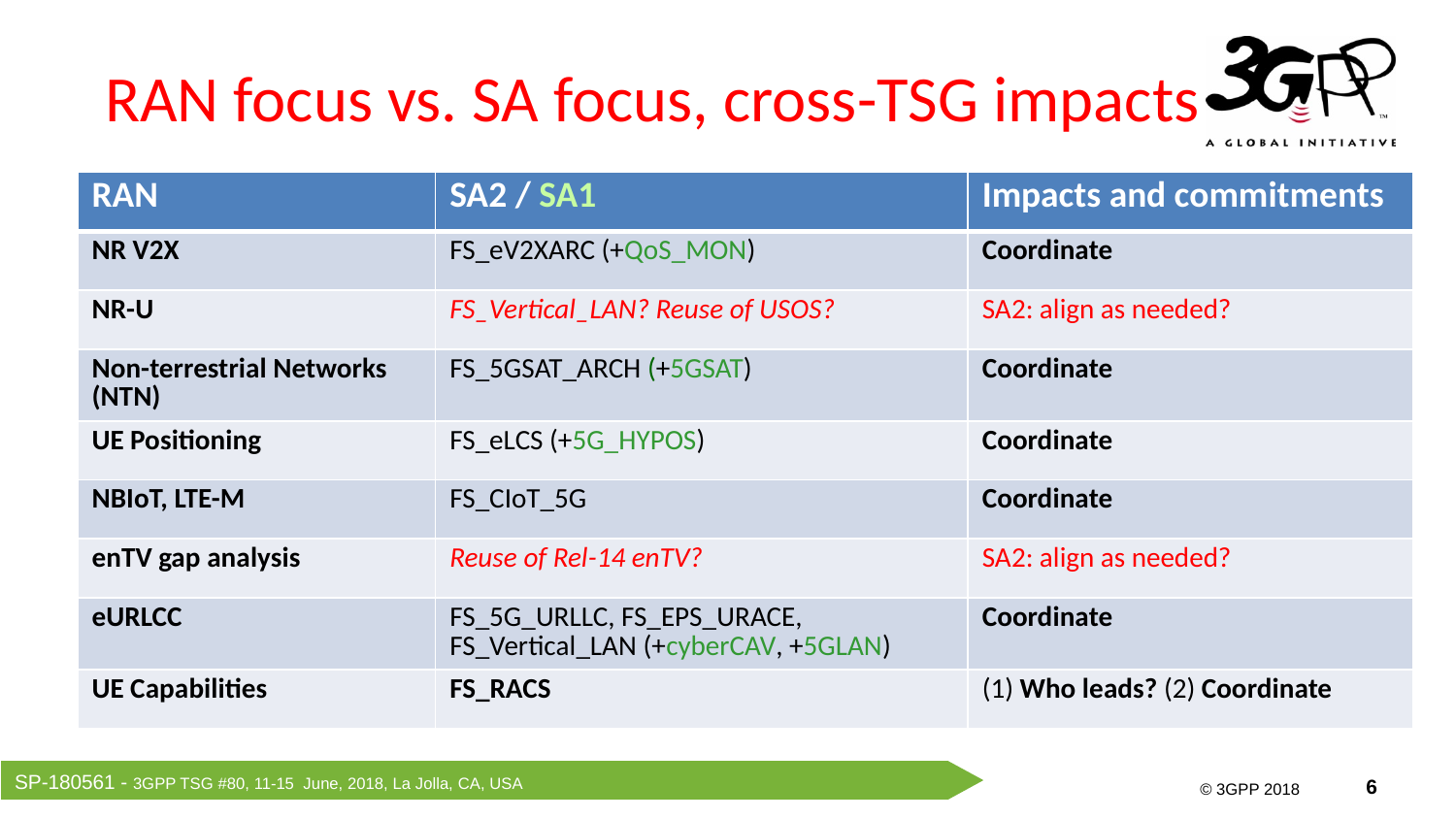

# RAN focus vs. SA focus, cross-TSG impacts
| RAN | SA2 / SA1 | Impacts and commitments |
| --- | --- | --- |
| NR V2X | FS\_eV2XARC (+QoS\_MON) | Coordinate |
| NR-U | FS\_Vertical\_LAN? Reuse of USOS? | SA2: align as needed? |
| Non-terrestrial Networks (NTN) | FS\_5GSAT\_ARCH (+5GSAT) | Coordinate |
| UE Positioning | FS\_eLCS (+5G\_HYPOS) | Coordinate |
| NBIoT, LTE-M | FS\_CIoT\_5G | Coordinate |
| enTV gap analysis | Reuse of Rel-14 enTV? | SA2: align as needed? |
| eURLCC | FS\_5G\_URLLC, FS\_EPS\_URACE, FS\_Vertical\_LAN (+cyberCAV, +5GLAN) | Coordinate |
| UE Capabilities | FS\_RACS | (1) Who leads? (2) Coordinate |